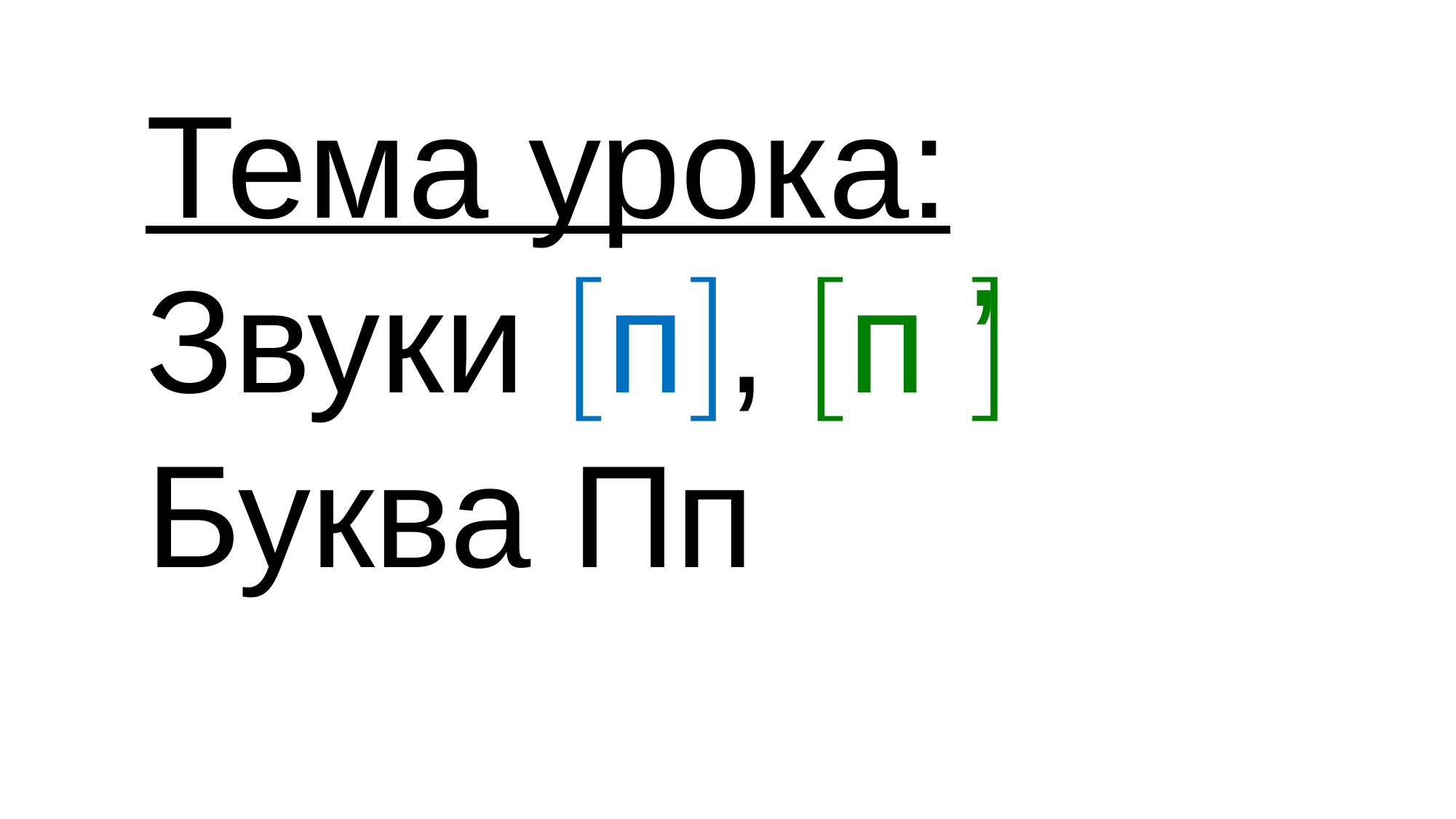

Тема урока: Звуки [п], [п ]
Буква Пп
,